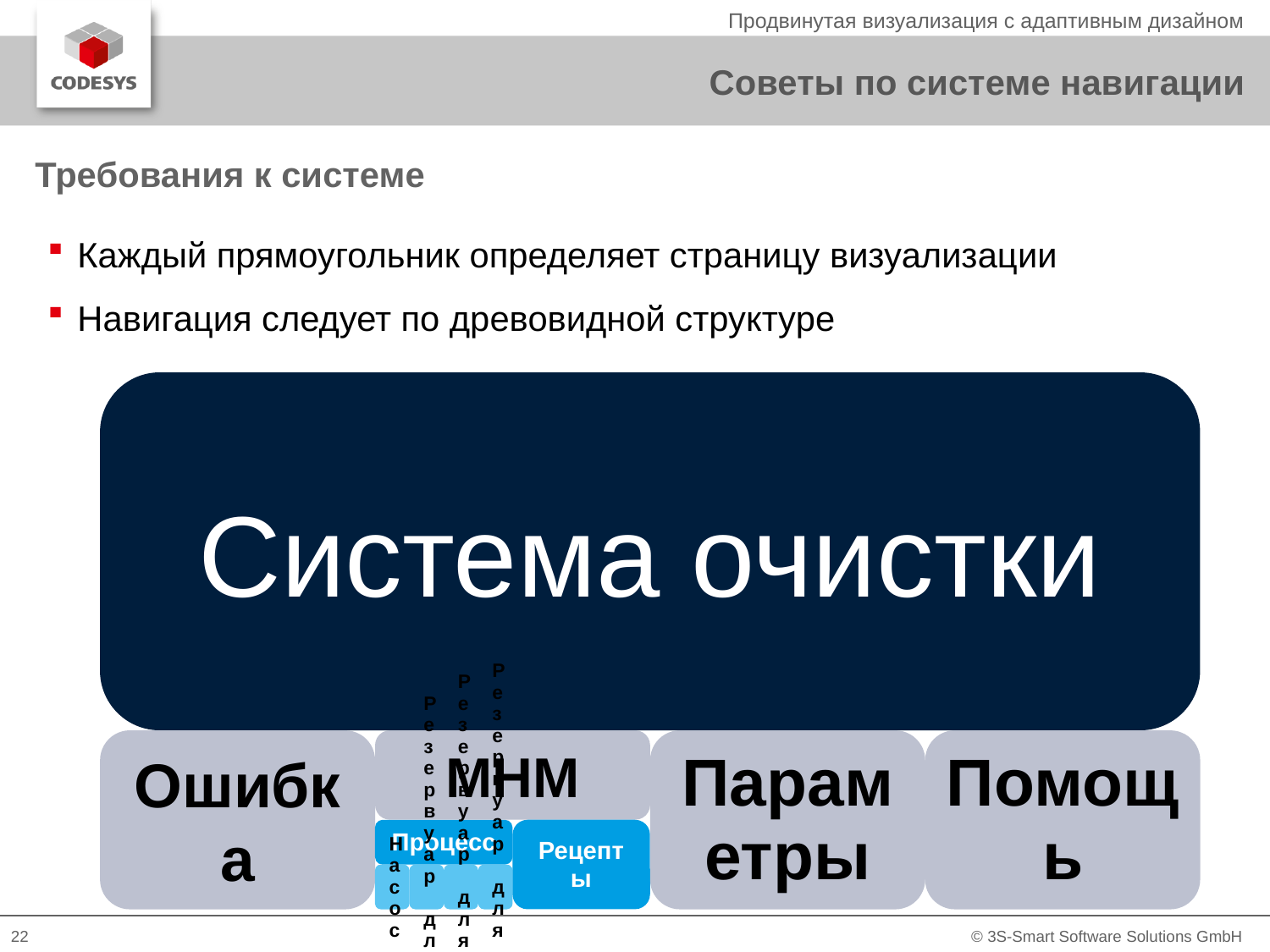

# Советы по системе навигации
Требования к системе

Каждый прямоугольник определяет страницу визуализации
Навигация следует по древовидной структуре
Система очистки
Ошибка
МНМ
Процесс
Рецепты